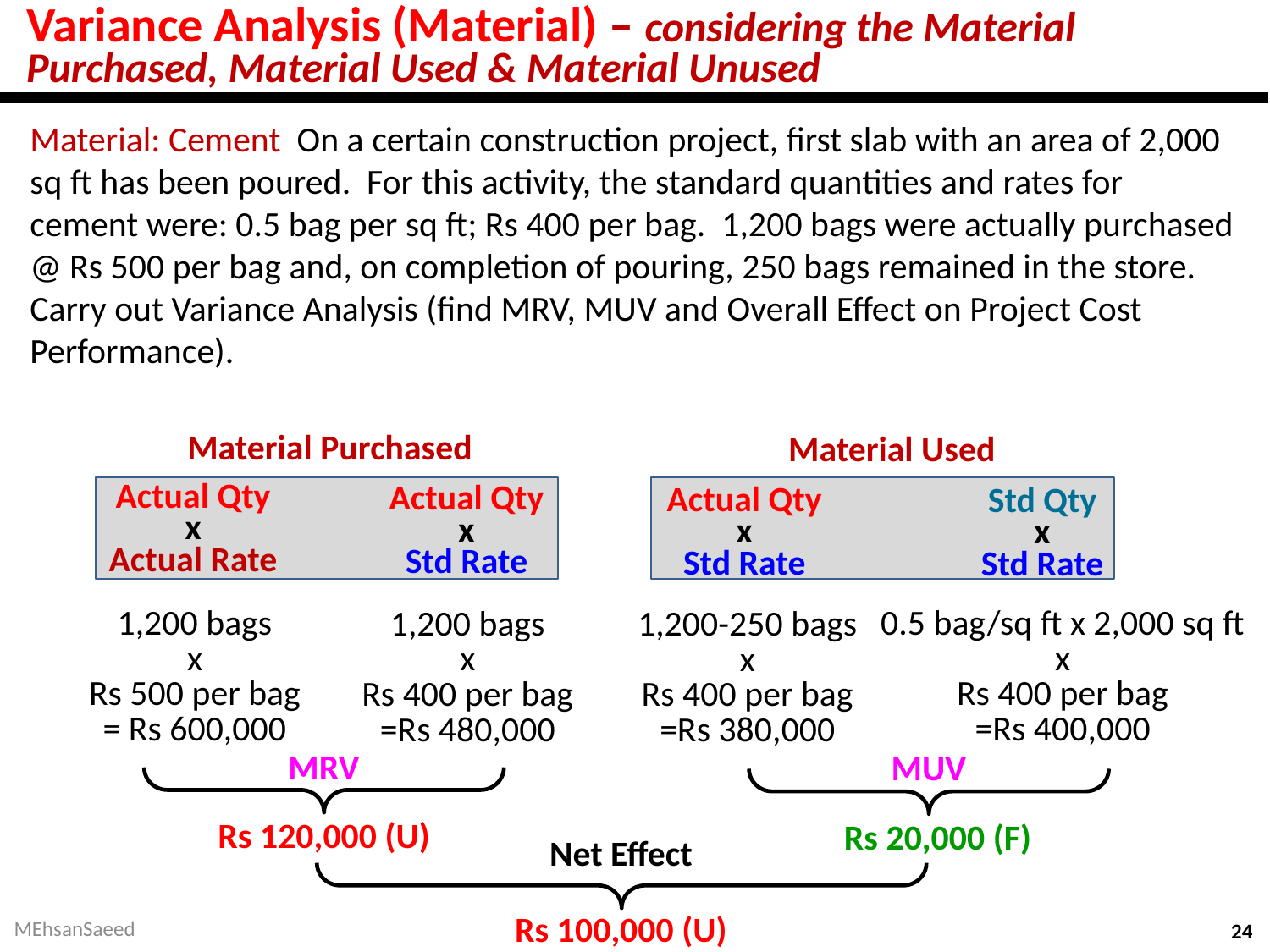

# Variance Analysis (Material) – considering the Material Purchased, Material Used & Material Unused
Material: Cement  On a certain construction project, first slab with an area of 2,000 sq ft has been poured.  For this activity, the standard quantities and rates for cement were: 0.5 bag per sq ft; Rs 400 per bag.  1,200 bags were actually purchased @ Rs 500 per bag and, on completion of pouring, 250 bags remained in the store. Carry out Variance Analysis (find MRV, MUV and Overall Effect on Project Cost Performance).
Material Purchased

Actual Qty
x
Actual Rate
Actual Qty
x
Std Rate
Material Used

Actual Qty
x
Std Rate
Std Qty
x
Std Rate
1,200 bags
x
Rs 500 per bag
= Rs 600,000
0.5 bag/sq ft x 2,000 sq ft
x
Rs 400 per bag
=Rs 400,000
1,200 bags
x
Rs 400 per bag
=Rs 480,000
1,200-250 bags
x
Rs 400 per bag
=Rs 380,000

MRV
Rs 120,000 (U)

MUV
Rs 20,000 (F)

Net Effect
Rs 100,000 (U)
MEhsanSaeed
24